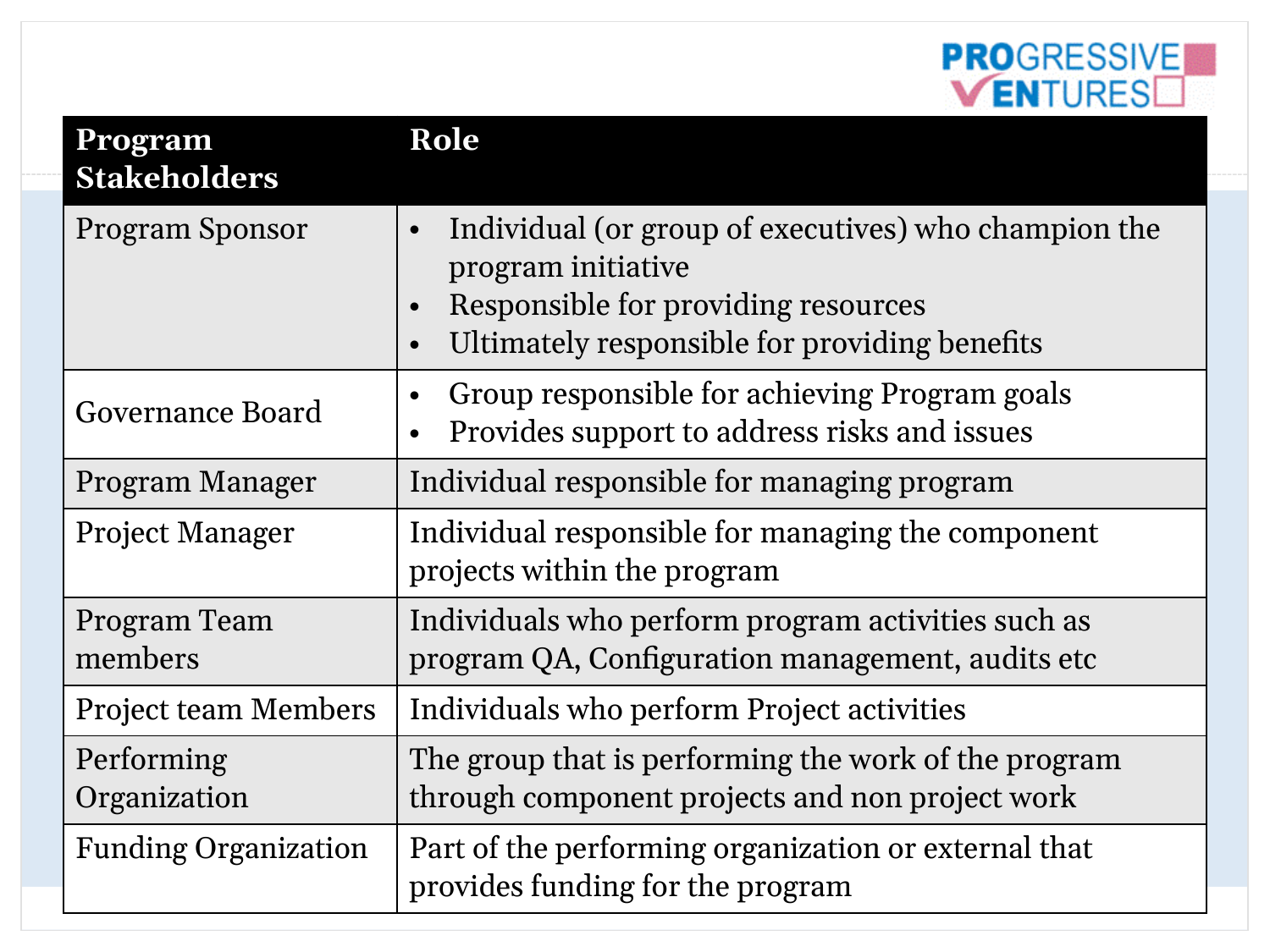

Program Stakeholders
# Develop Program Infrastructure
| Program Stakeholders | Role |
| --- | --- |
| Program Sponsor | Individual (or group of executives) who champion the program initiative Responsible for providing resources Ultimately responsible for providing benefits |
| Governance Board | Group responsible for achieving Program goals Provides support to address risks and issues |
| Program Manager | Individual responsible for managing program |
| Project Manager | Individual responsible for managing the component projects within the program |
| Program Team members | Individuals who perform program activities such as program QA, Configuration management, audits etc |
| Project team Members | Individuals who perform Project activities |
| Performing Organization | The group that is performing the work of the program through component projects and non project work |
| Funding Organization | Part of the performing organization or external that provides funding for the program |